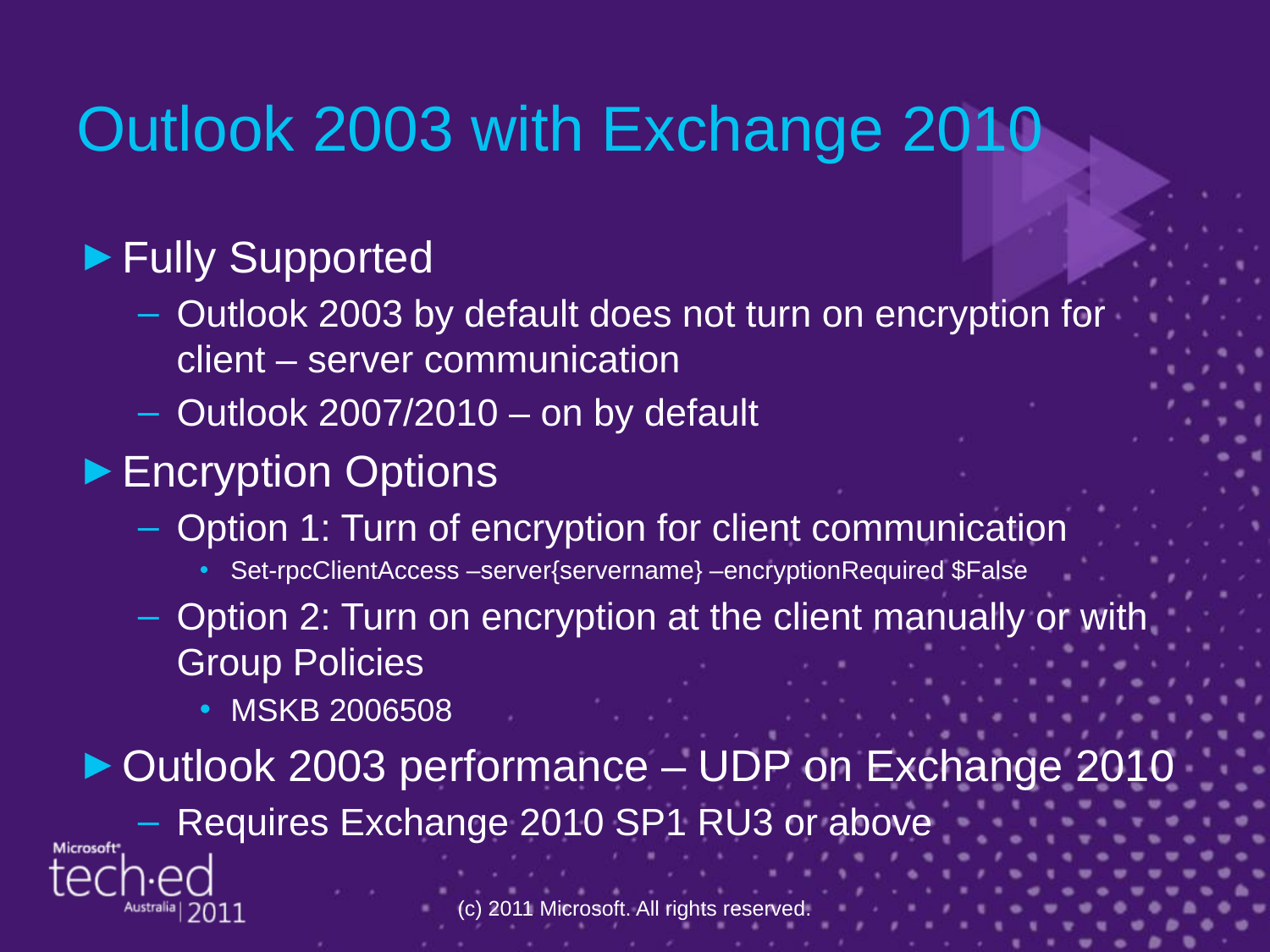

# Outlook 2003 with Exchange 2010
Fully Supported
Outlook 2003 by default does not turn on encryption for client – server communication
Outlook 2007/2010 – on by default
Encryption Options
Option 1: Turn of encryption for client communication
Set-rpcClientAccess –server{servername} –encryptionRequired $False
Option 2: Turn on encryption at the client manually or with Group Policies
MSKB 2006508
Outlook 2003 performance – UDP on Exchange 2010
Requires Exchange 2010 SP1 RU3 or above
(c) 2011 Microsoft. All rights reserved.